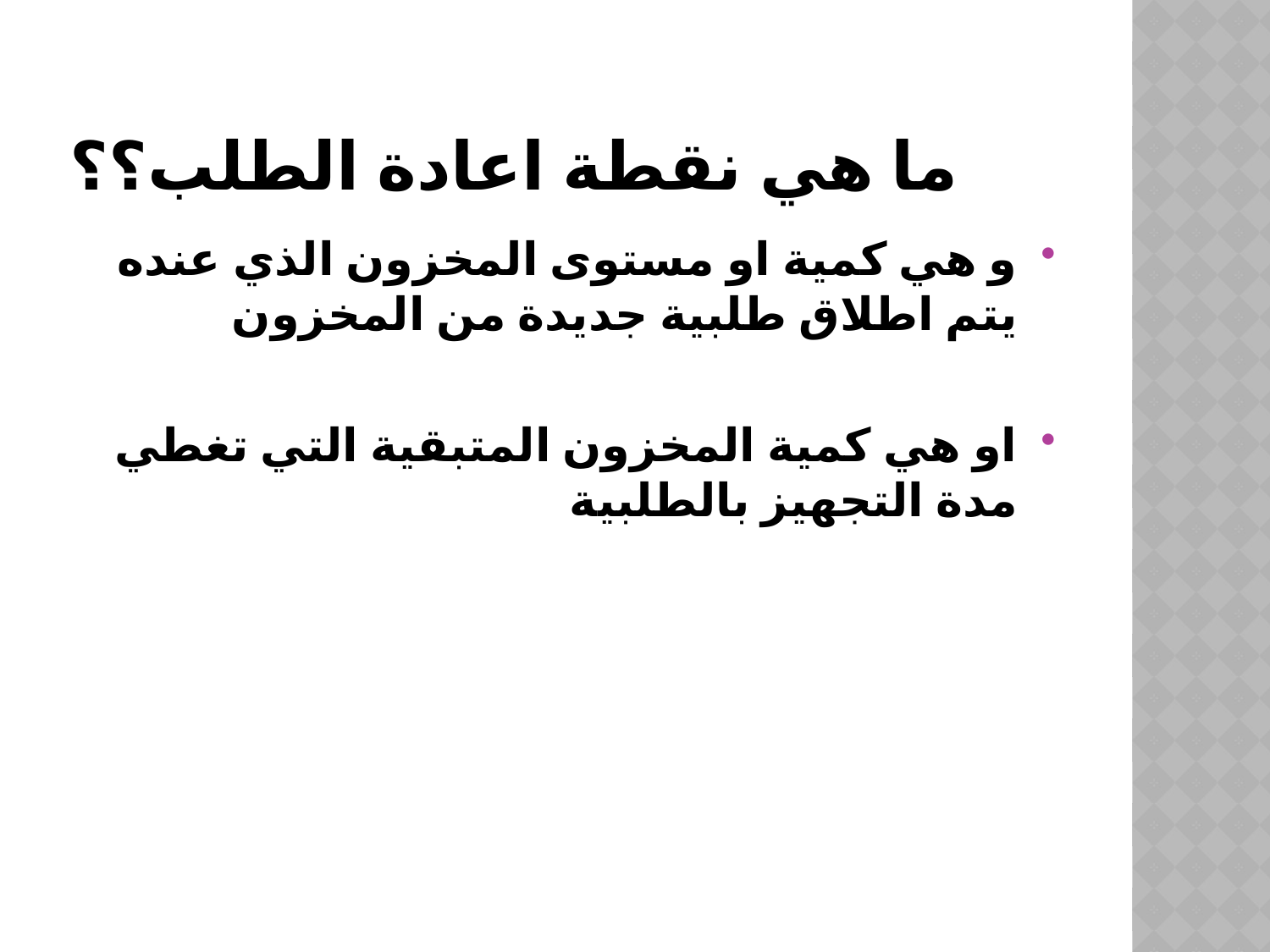

# ما هي نقطة اعادة الطلب؟؟
و هي كمية او مستوى المخزون الذي عنده يتم اطلاق طلبية جديدة من المخزون

او هي كمية المخزون المتبقية التي تغطي مدة التجهيز بالطلبية